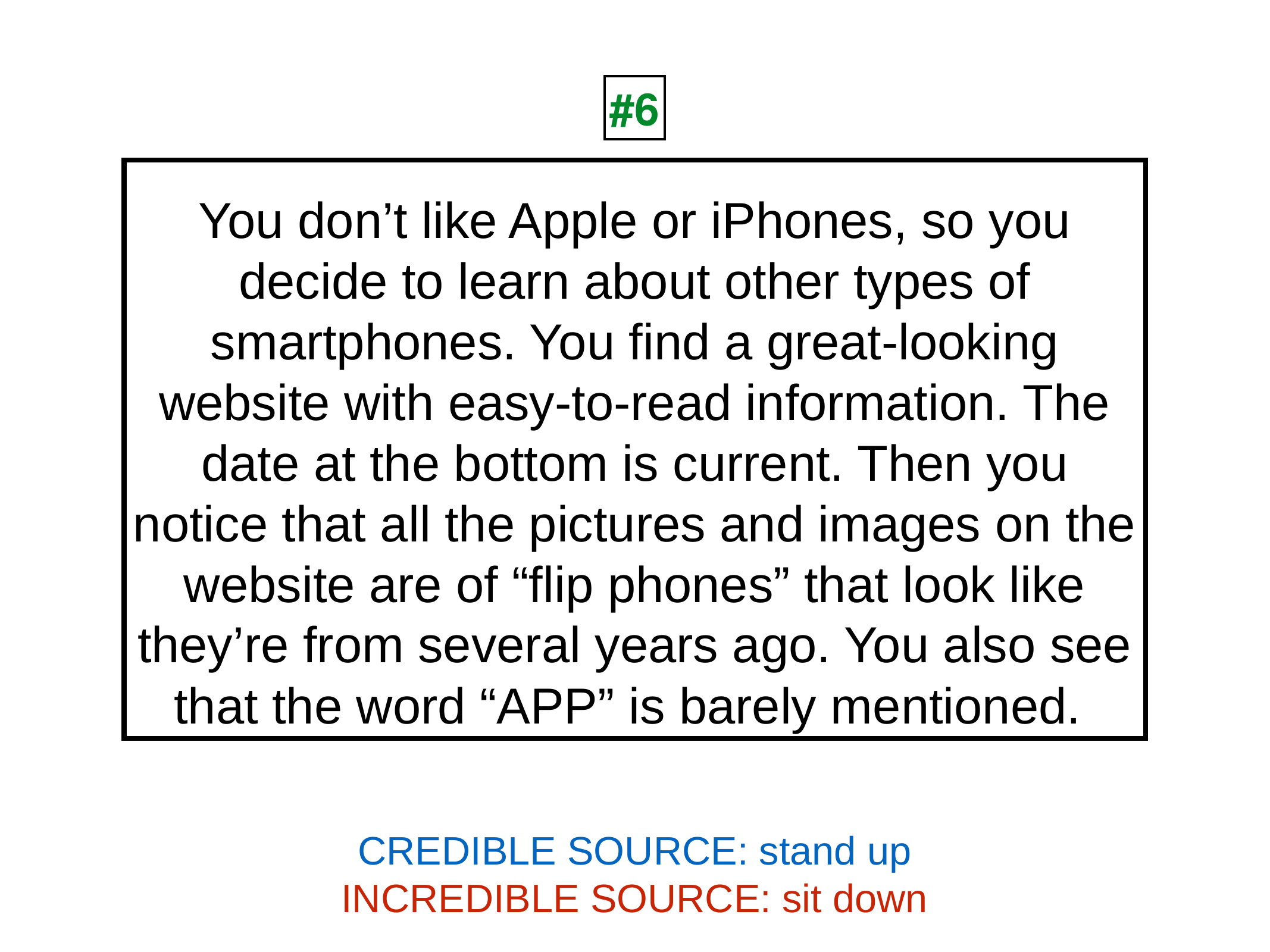

#6
# You don’t like Apple or iPhones, so you decide to learn about other types of smartphones. You find a great-looking website with easy-to-read information. The date at the bottom is current. Then you notice that all the pictures and images on the website are of “flip phones” that look like they’re from several years ago. You also see that the word “APP” is barely mentioned.
CREDIBLE SOURCE: stand up
INCREDIBLE SOURCE: sit down